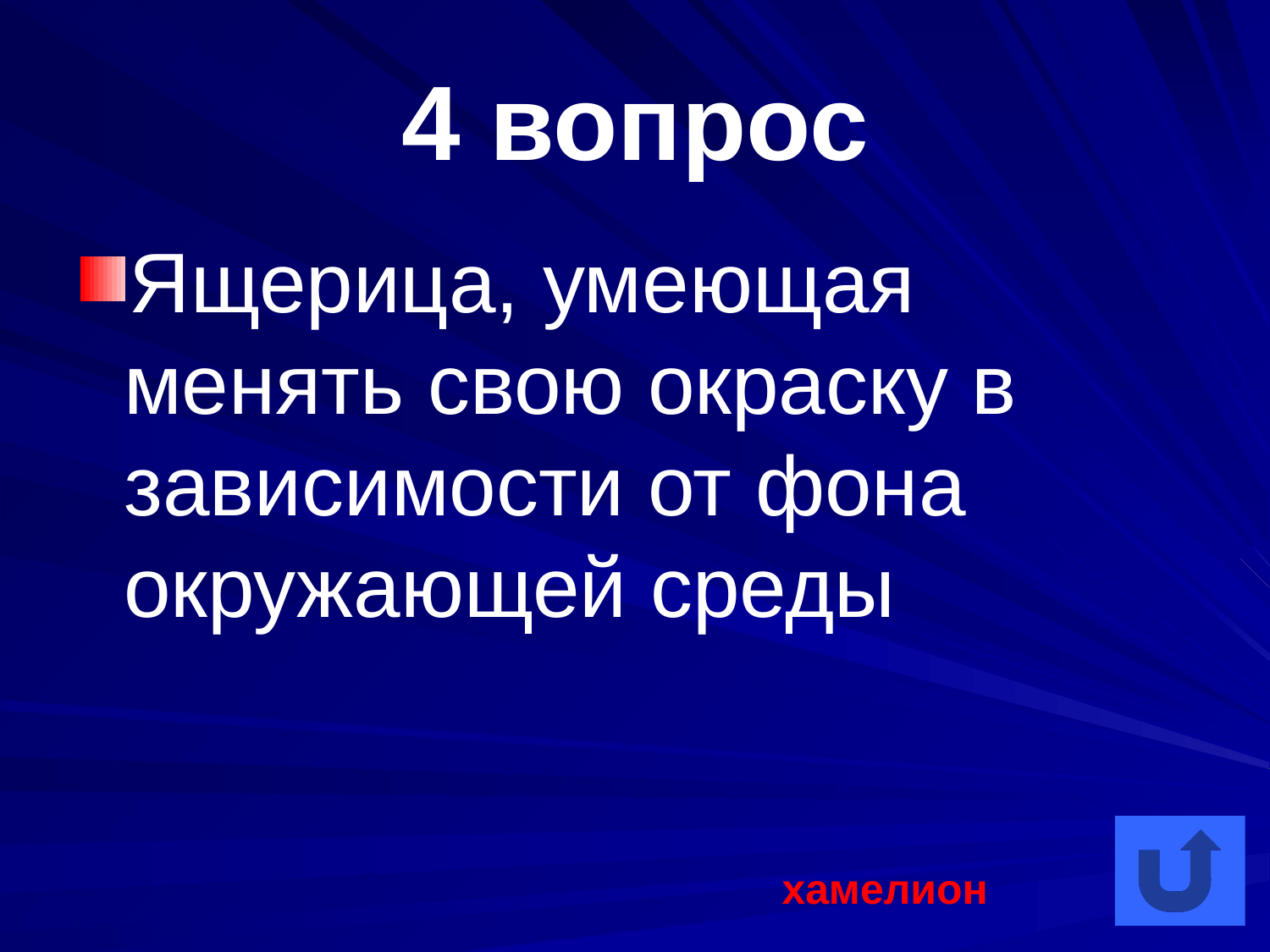

# 4 вопрос
Ящерица, умеющая менять свою окраску в зависимости от фона окружающей среды

хамелион